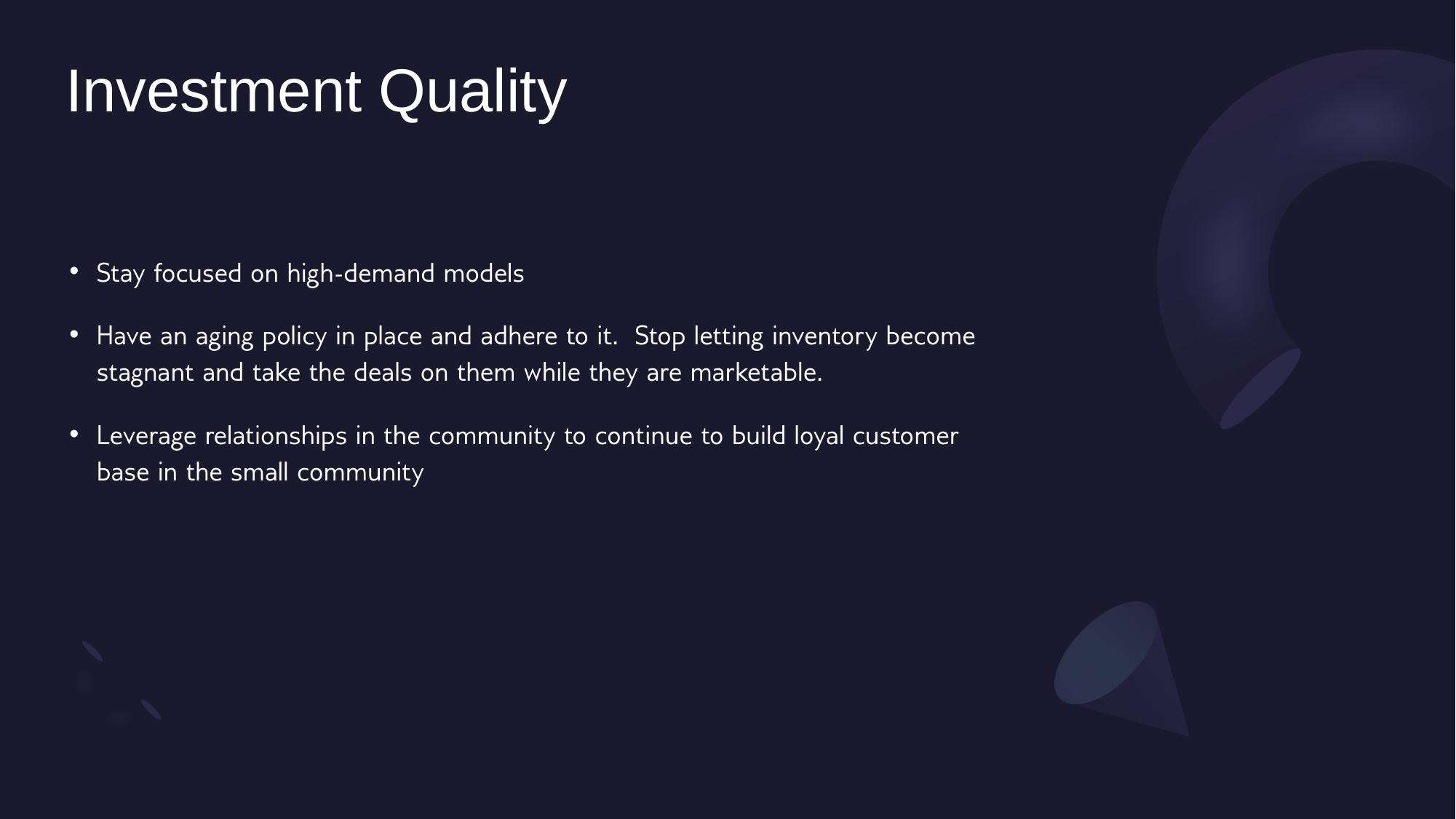

# Investment Quality
Stay focused on high-demand models
Have an aging policy in place and adhere to it.  Stop letting inventory become stagnant and take the deals on them while they are marketable.
Leverage relationships in the community to continue to build loyal customer base in the small community